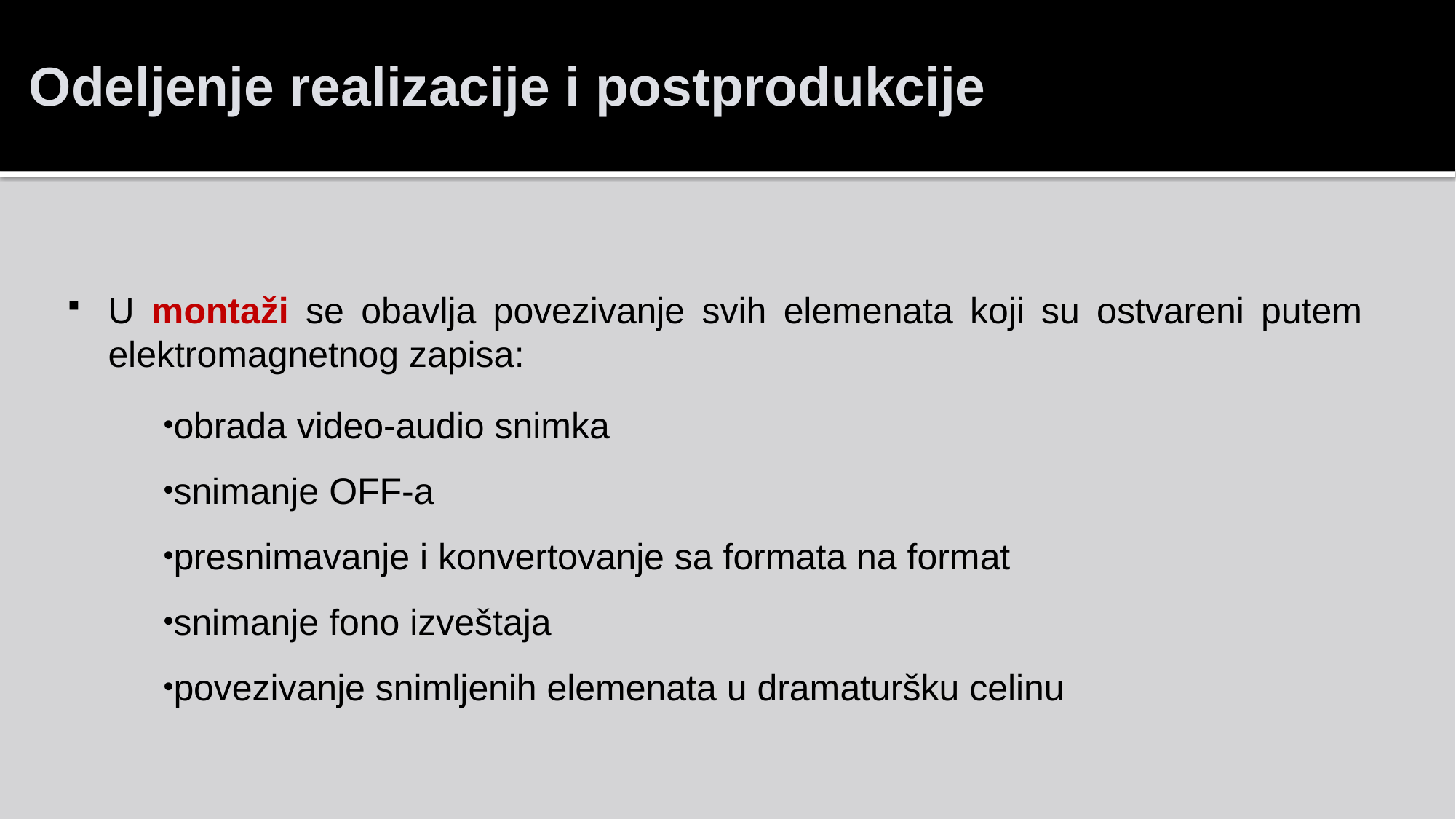

# Odeljenje realizacije i postprodukcije

U montaži se obavlja povezivanje svih elemenata koji su ostvareni putem elektromagnetnog zapisa:

obrada video-audio snimka
snimanje OFF-a
presnimavanje i konvertovanje sa formata na format
snimanje fono izveštaja
povezivanje snimljenih elemenata u dramaturšku celinu